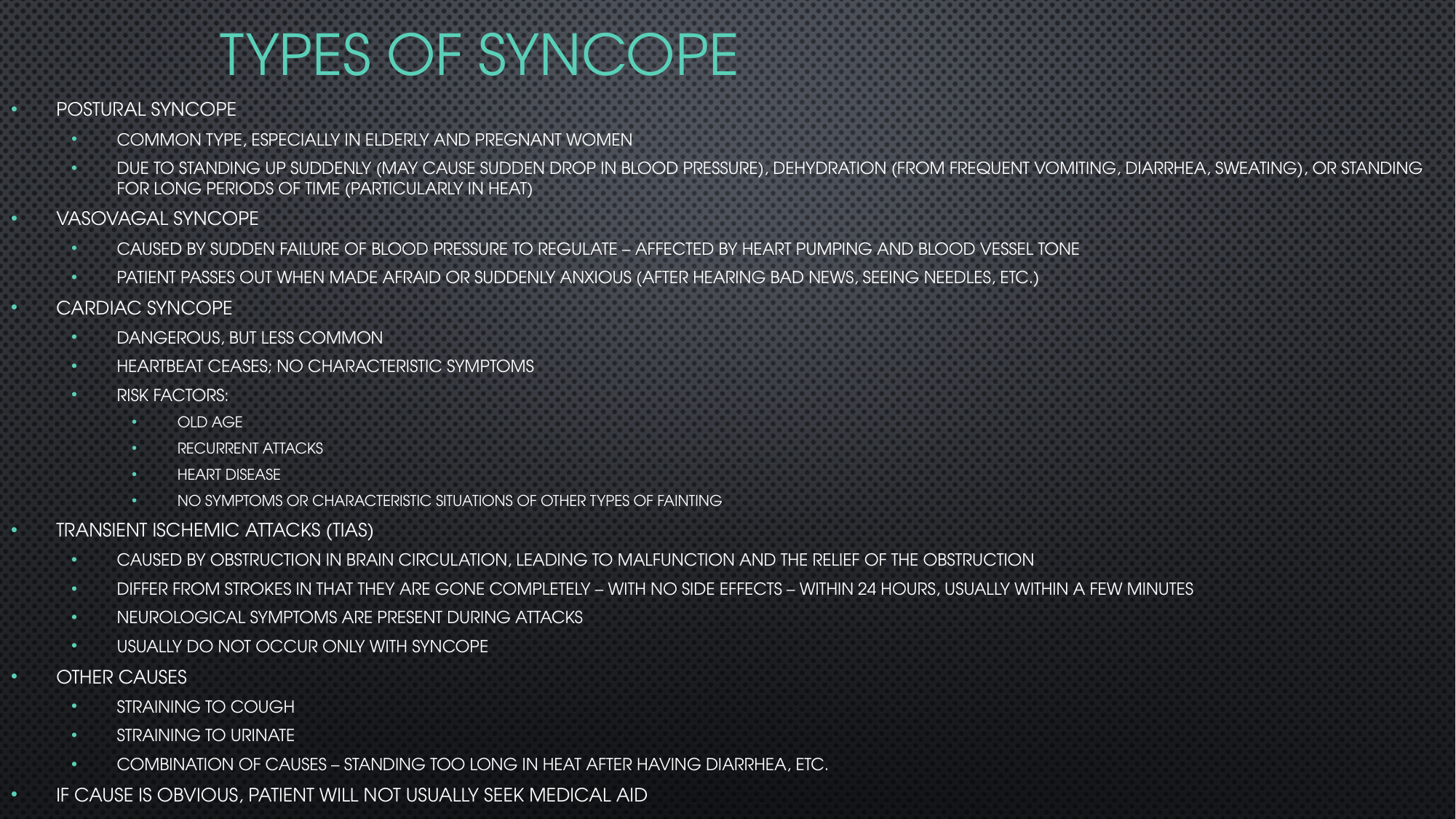

# Types of syncope
Postural syncope
Common type, especially in elderly and pregnant women
Due to standing up suddenly (may cause sudden drop in blood pressure), dehydration (from frequent vomiting, diarrhea, sweating), or standing for long periods of time (particularly in heat)
Vasovagal syncope
Caused by sudden failure of blood pressure to regulate – affected by heart pumping and blood vessel tone
Patient passes out when made afraid or suddenly anxious (after hearing bad news, seeing needles, etc.)
Cardiac syncope
Dangerous, but less common
Heartbeat ceases; no characteristic symptoms
Risk factors:
Old age
Recurrent Attacks
Heart disease
No symptoms or characteristic situations of other types of fainting
Transient ischemic attacks (TIAs)
Caused by obstruction in brain circulation, leading to malfunction and the relief of the obstruction
Differ from strokes in that they are gone completely – with no side effects – within 24 hours, usually within a few minutes
Neurological symptoms are present during attacks
Usually do not occur only with syncope
Other causes
Straining to cough
Straining to urinate
Combination of causes – standing too long in heat after having diarrhea, etc.
If cause is obvious, patient will not usually seek medical aid